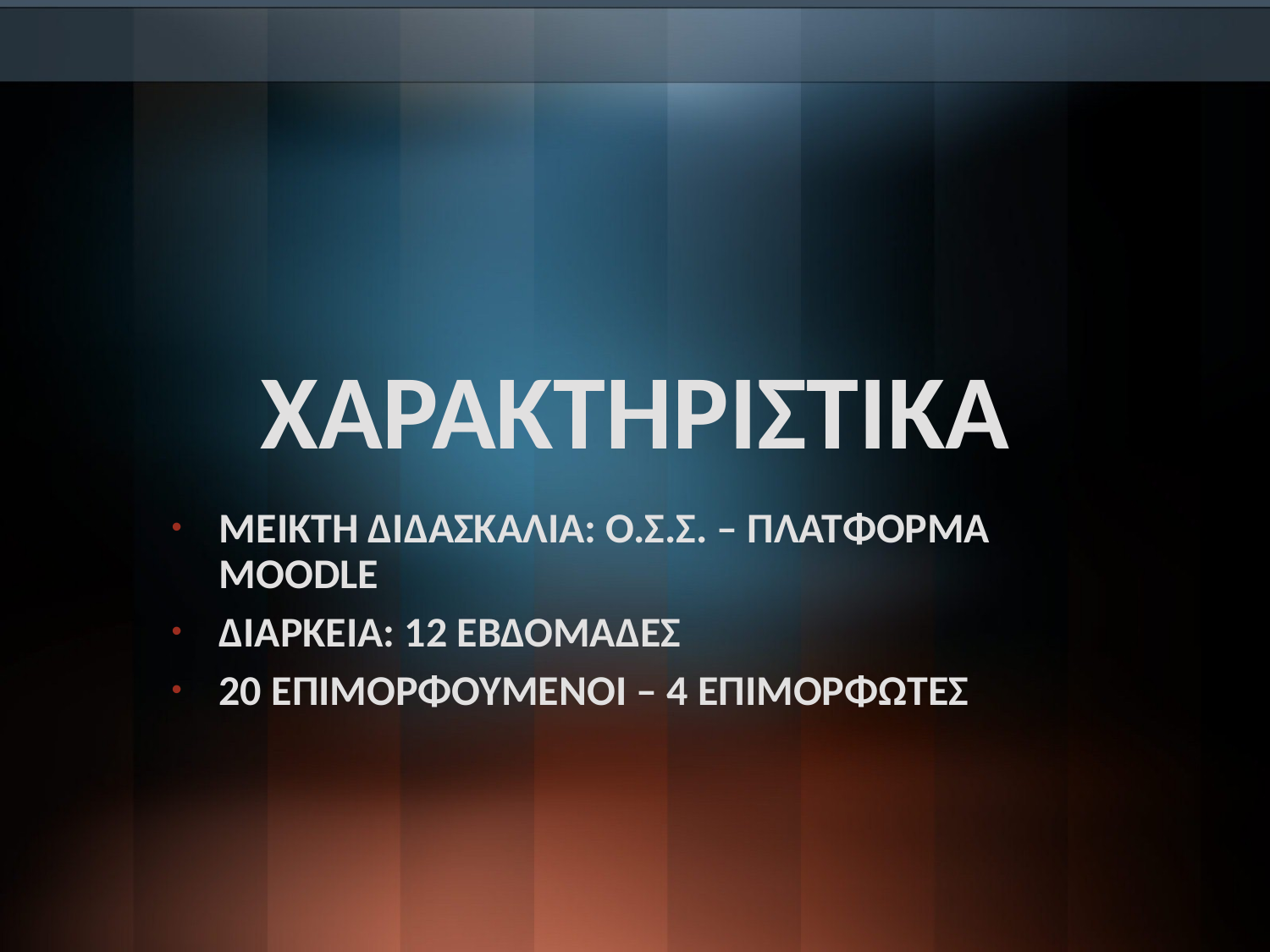

# ΧΑΡΑΚΤΗΡΙΣΤΙΚΑ
ΜΕΙΚΤΗ ΔΙΔΑΣΚΑΛΙΑ: Ο.Σ.Σ. – ΠΛΑΤΦΟΡΜΑ MOODLE
ΔΙΑΡΚΕΙΑ: 12 ΕΒΔΟΜΑΔΕΣ
20 ΕΠΙΜΟΡΦΟΥΜΕΝΟΙ – 4 ΕΠΙΜΟΡΦΩΤΕΣ